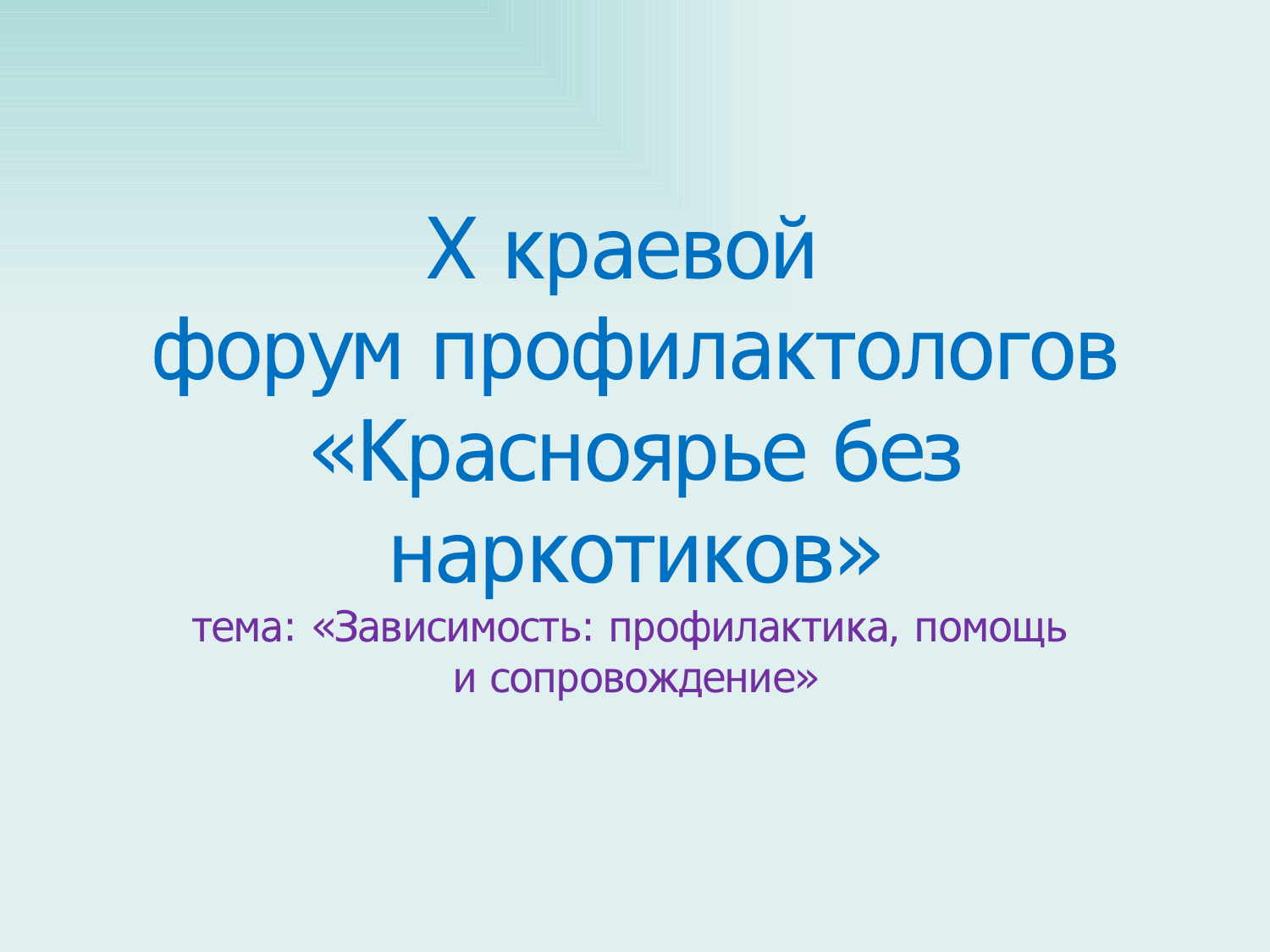

# X краевой форум профилактологов «Красноярье без наркотиков» тема: «Зависимость: профилактика, помощь и сопровождение»